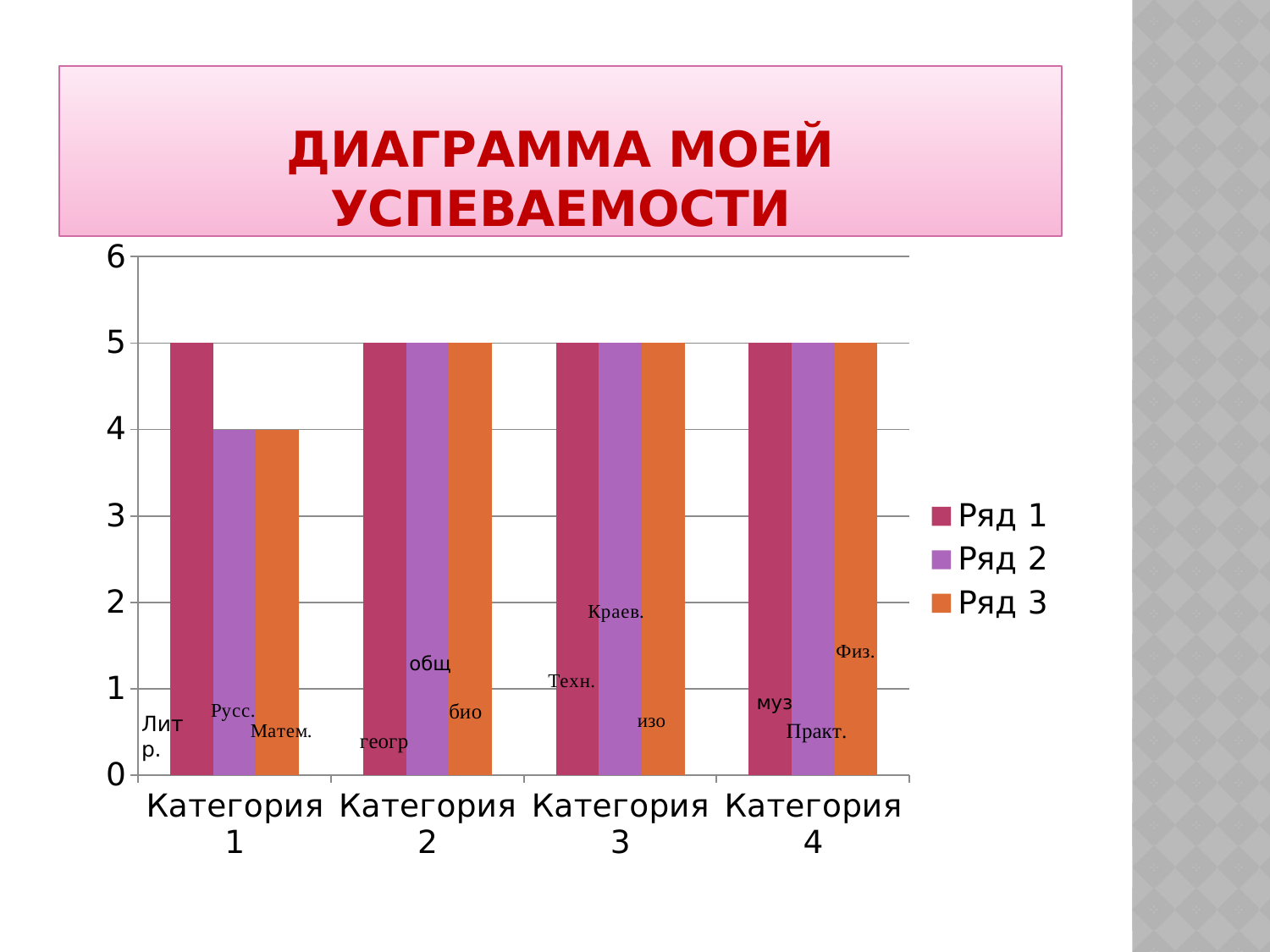

# Диаграмма моей успеваемости

### Chart

| Category | Ряд 1 | Ряд 2 | Ряд 3 |
|---|---|---|---|
| Категория 1 | 5.0 | 4.0 | 4.0 |
| Категория 2 | 5.0 | 5.0 | 5.0 |
| Категория 3 | 5.0 | 5.0 | 5.0 |
| Категория 4 | 5.0 | 5.0 | 5.0 |
общ
муз
Литр.